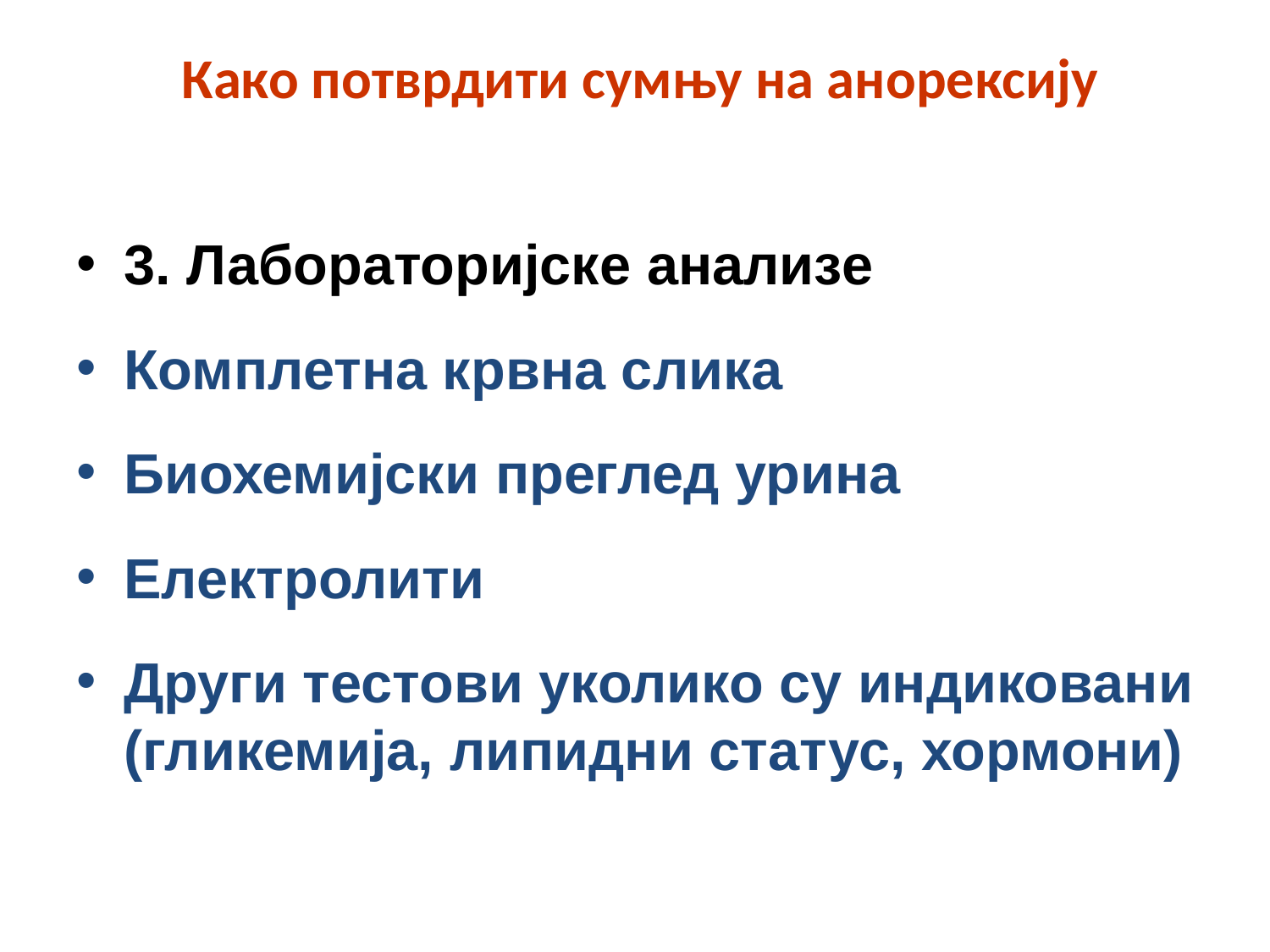

Како потврдити сумњу на анорексију
#
3. Лабораторијске анализе
Комплетна крвна слика
Биохемијски преглед урина
Електролити
Други тестови уколико су индиковани (гликемија, липидни статус, хормони)